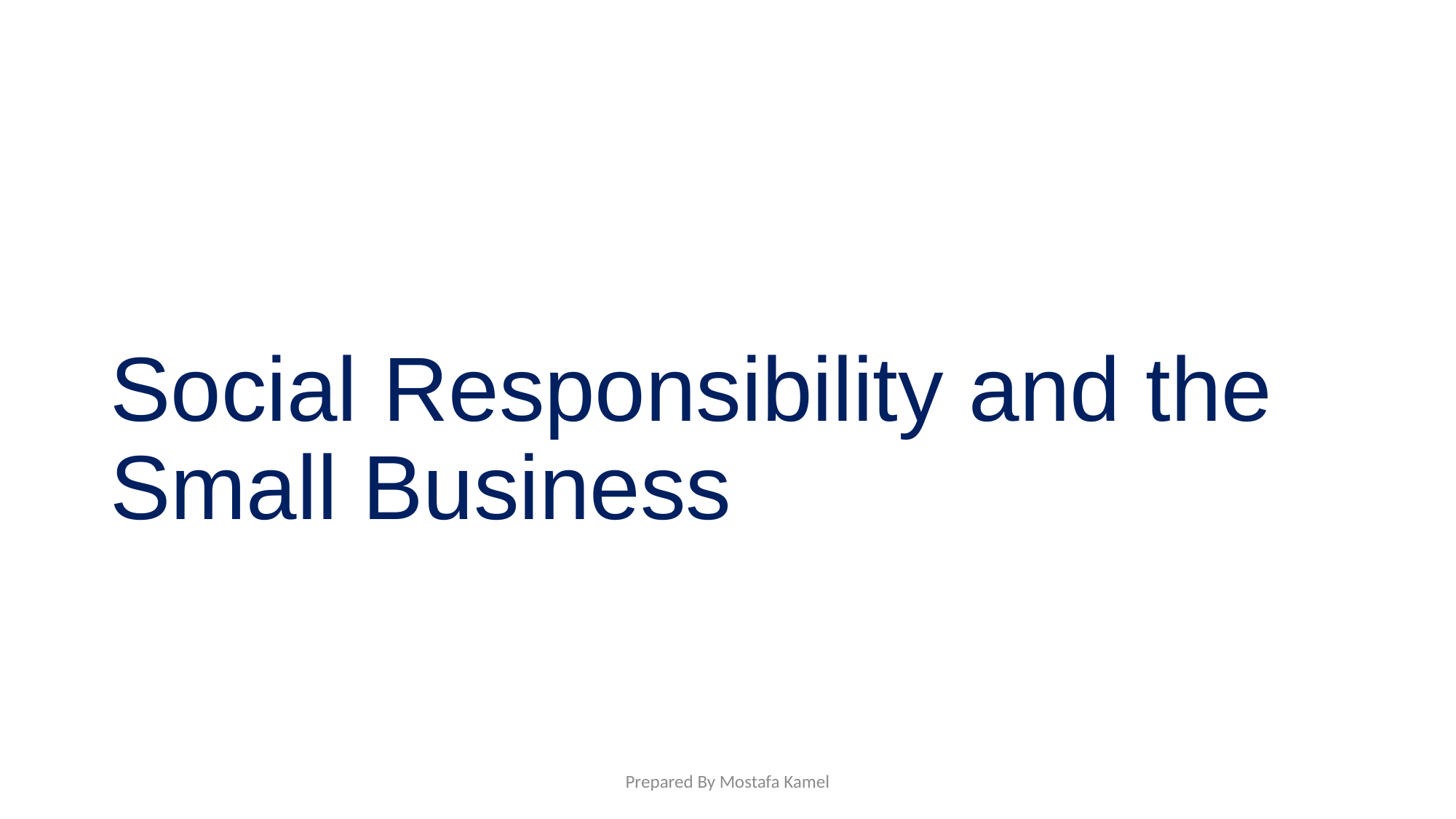

# Social Responsibility and the Small Business
Prepared By Mostafa Kamel